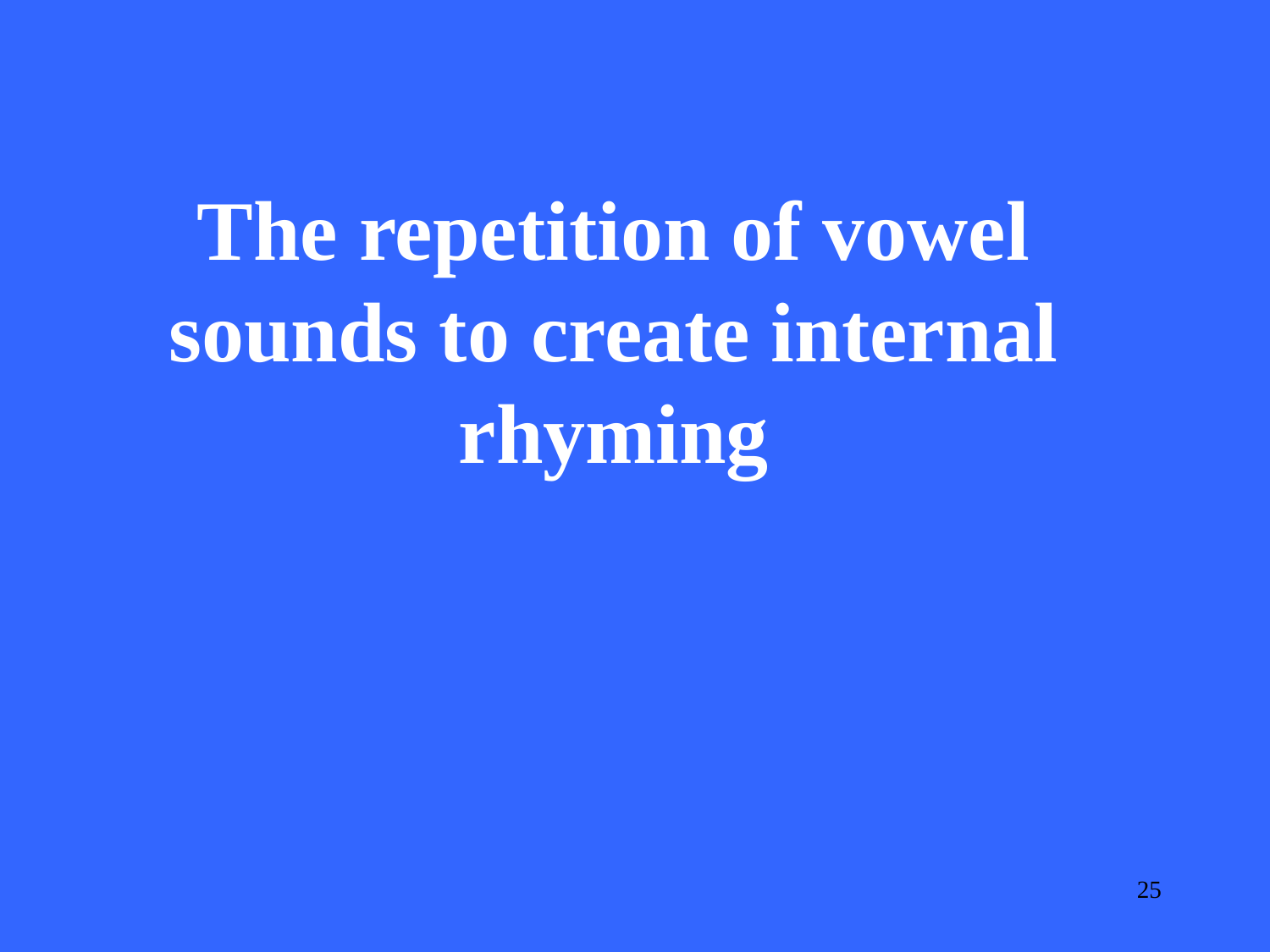

The repetition of vowel sounds to create internal rhyming

25